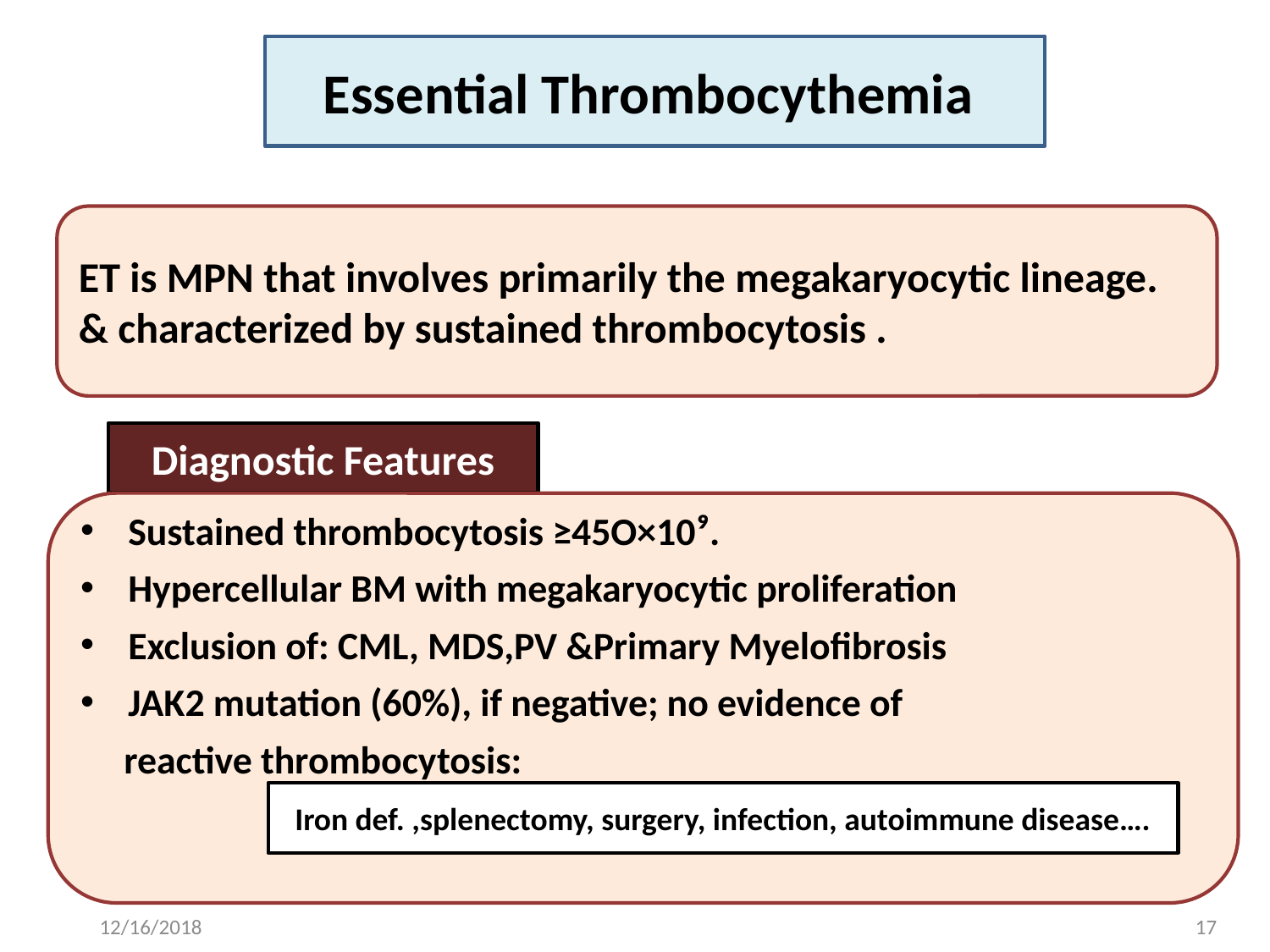

Essential Thrombocythemia
ET is MPN that involves primarily the megakaryocytic lineage.
& characterized by sustained thrombocytosis .
Diagnostic Features

Sustained thrombocytosis ≥45O×10⁹.
Hypercellular BM with megakaryocytic proliferation
Exclusion of: CML, MDS,PV &Primary Myelofibrosis
JAK2 mutation (60%), if negative; no evidence of
     reactive thrombocytosis:

Iron def. ,splenectomy, surgery, infection, autoimmune disease….
12/16/2018
17